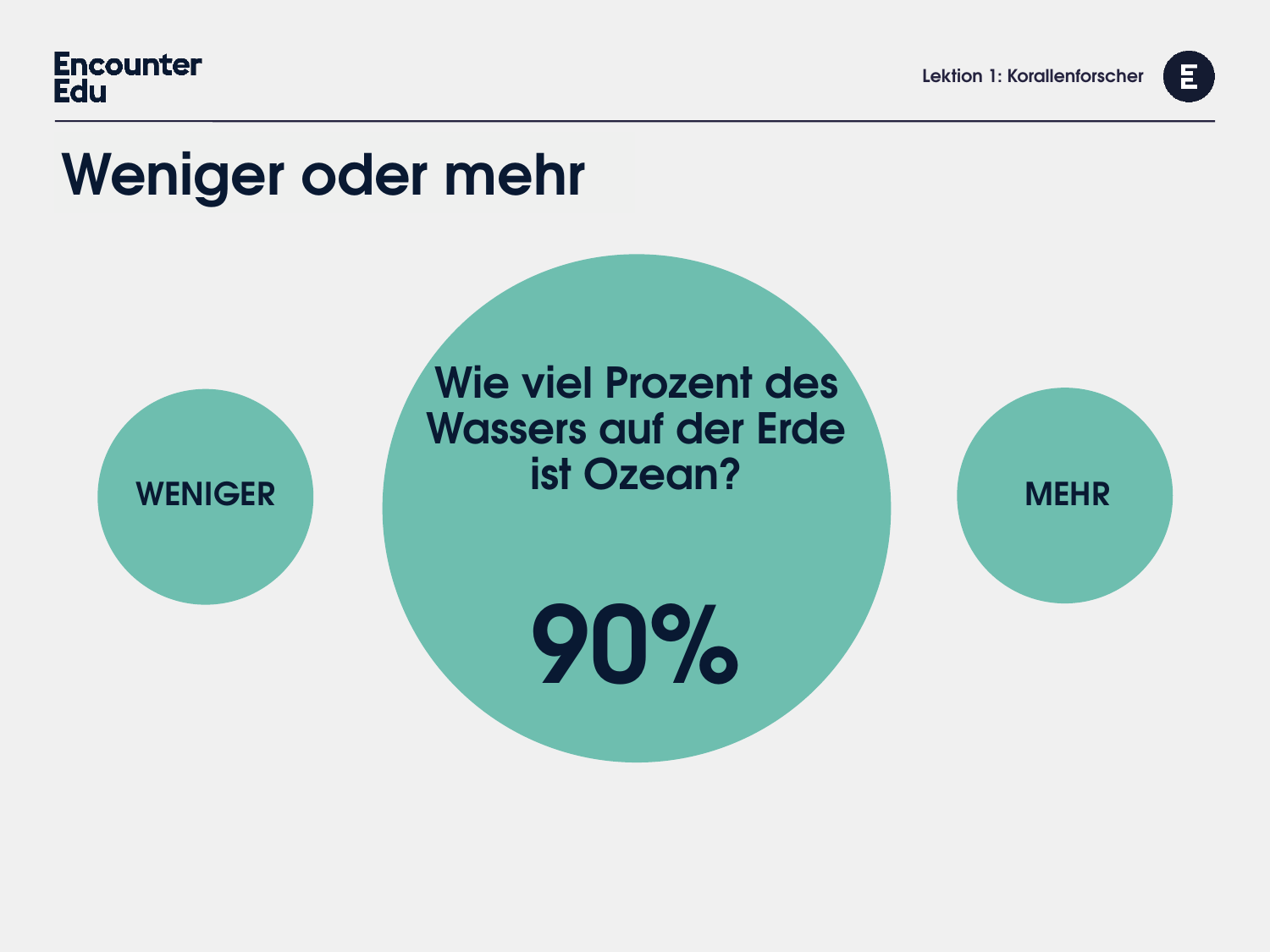

# Lektion 1: Korallenforscher
Weniger oder mehr
Wie viel Prozent des Wassers auf der Erde ist Ozean?

WENIGER
MEHR

90%